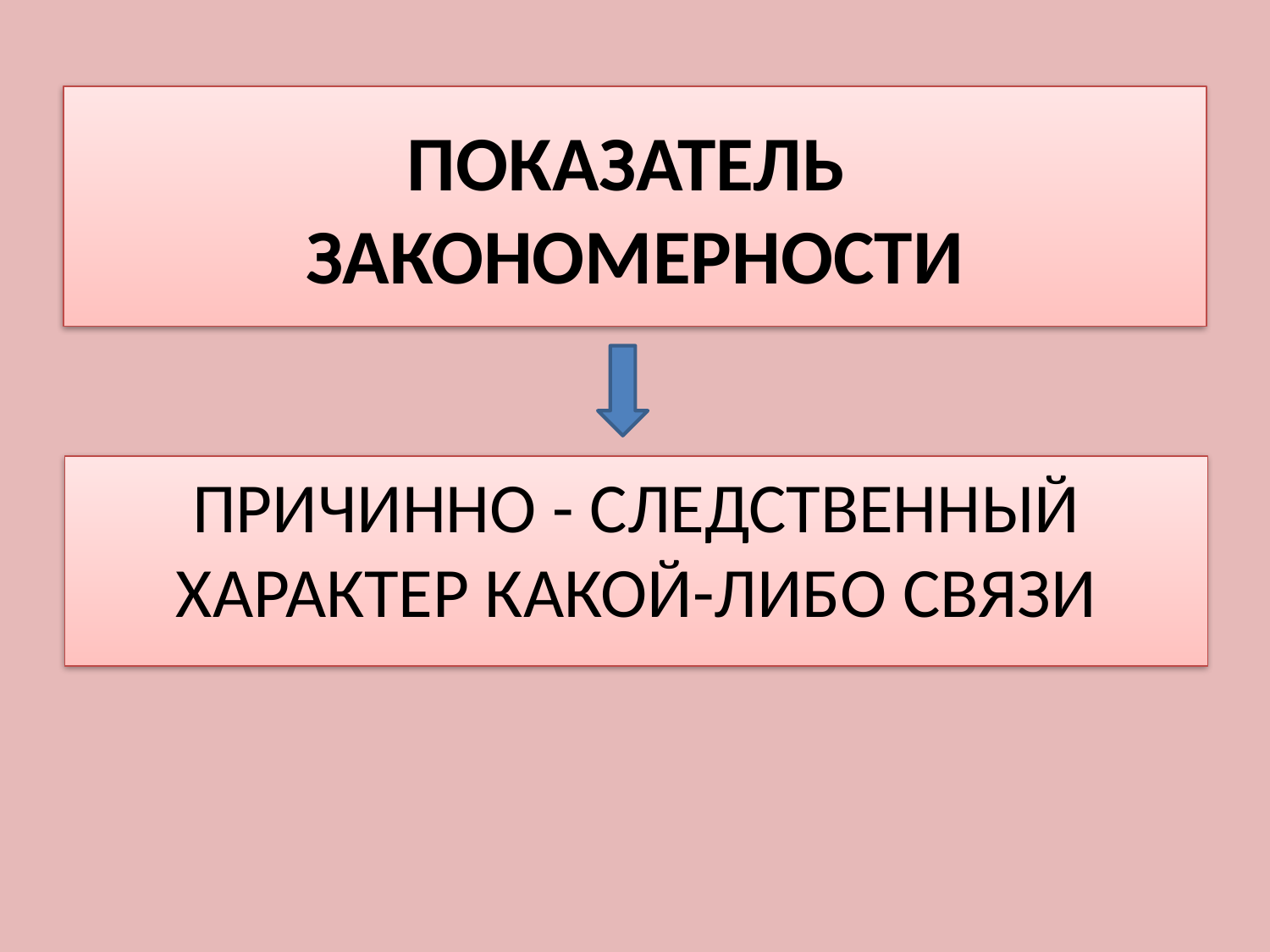

# ПОКАЗАТЕЛЬ  ЗАКОНОМЕРНОСТИ

ПРИЧИННО - СЛЕДСТВЕННЫЙ ХАРАКТЕР КАКОЙ-ЛИБО СВЯЗИ